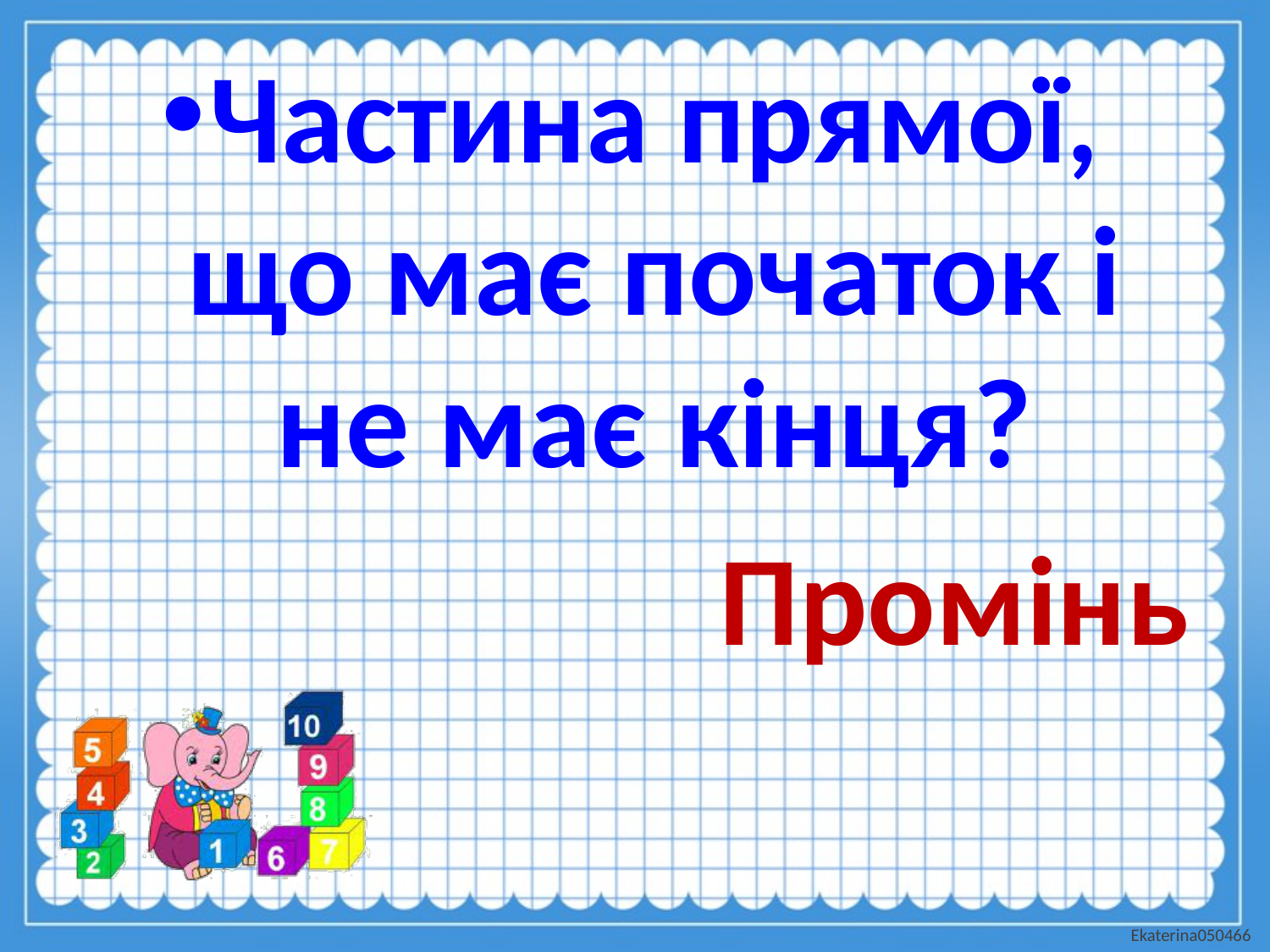

Частина прямої, що має початок і не має кінця?
Промінь

#